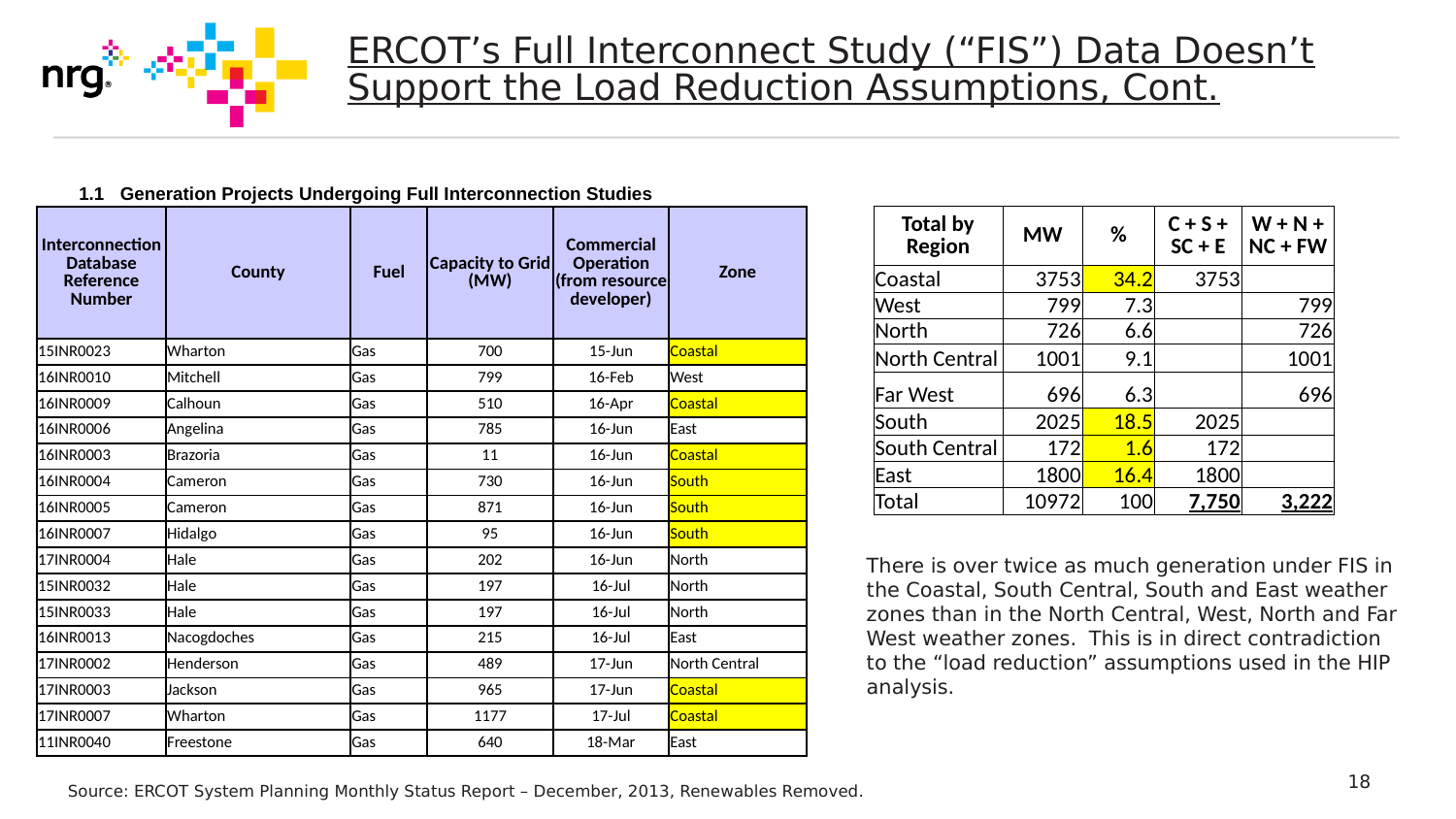

# ERCOT’s Full Interconnect Study (“FIS”) Data Doesn’t Support the Load Reduction Assumptions, Cont.
| 1.1      Generation Projects Undergoing Full Interconnection Studies |  |  |  |  |  |
| --- | --- | --- | --- | --- | --- |
| Interconnection Database Reference Number | County | Fuel | Capacity to Grid (MW) | Commercial Operation (from resource developer) | Zone |
| 15INR0023 | Wharton | Gas | 700 | 15-Jun | Coastal |
| 16INR0010 | Mitchell | Gas | 799 | 16-Feb | West |
| 16INR0009 | Calhoun | Gas | 510 | 16-Apr | Coastal |
| 16INR0006 | Angelina | Gas | 785 | 16-Jun | East |
| 16INR0003 | Brazoria | Gas | 11 | 16-Jun | Coastal |
| 16INR0004 | Cameron | Gas | 730 | 16-Jun | South |
| 16INR0005 | Cameron | Gas | 871 | 16-Jun | South |
| 16INR0007 | Hidalgo | Gas | 95 | 16-Jun | South |
| 17INR0004 | Hale | Gas | 202 | 16-Jun | North |
| 15INR0032 | Hale | Gas | 197 | 16-Jul | North |
| 15INR0033 | Hale | Gas | 197 | 16-Jul | North |
| 16INR0013 | Nacogdoches | Gas | 215 | 16-Jul | East |
| 17INR0002 | Henderson | Gas | 489 | 17-Jun | North Central |
| 17INR0003 | Jackson | Gas | 965 | 17-Jun | Coastal |
| 17INR0007 | Wharton | Gas | 1177 | 17-Jul | Coastal |
| 11INR0040 | Freestone | Gas | 640 | 18-Mar | East |
| Total by Region | MW | % | C + S + SC + E | W + N + NC + FW |
| --- | --- | --- | --- | --- |
| Coastal | 3753 | 34.2 | 3753 |  |
| West | 799 | 7.3 |  | 799 |
| North | 726 | 6.6 |  | 726 |
| North Central | 1001 | 9.1 |  | 1001 |
| Far West | 696 | 6.3 |  | 696 |
| South | 2025 | 18.5 | 2025 |  |
| South Central | 172 | 1.6 | 172 |  |
| East | 1800 | 16.4 | 1800 |  |
| Total | 10972 | 100 | 7,750 | 3,222 |
There is over twice as much generation under FIS in the Coastal, South Central, South and East weather zones than in the North Central, West, North and Far West weather zones.  This is in direct contradiction to the “load reduction” assumptions used in the HIP analysis.
Source: ERCOT System Planning Monthly Status Report – December, 2013, Renewables Removed.